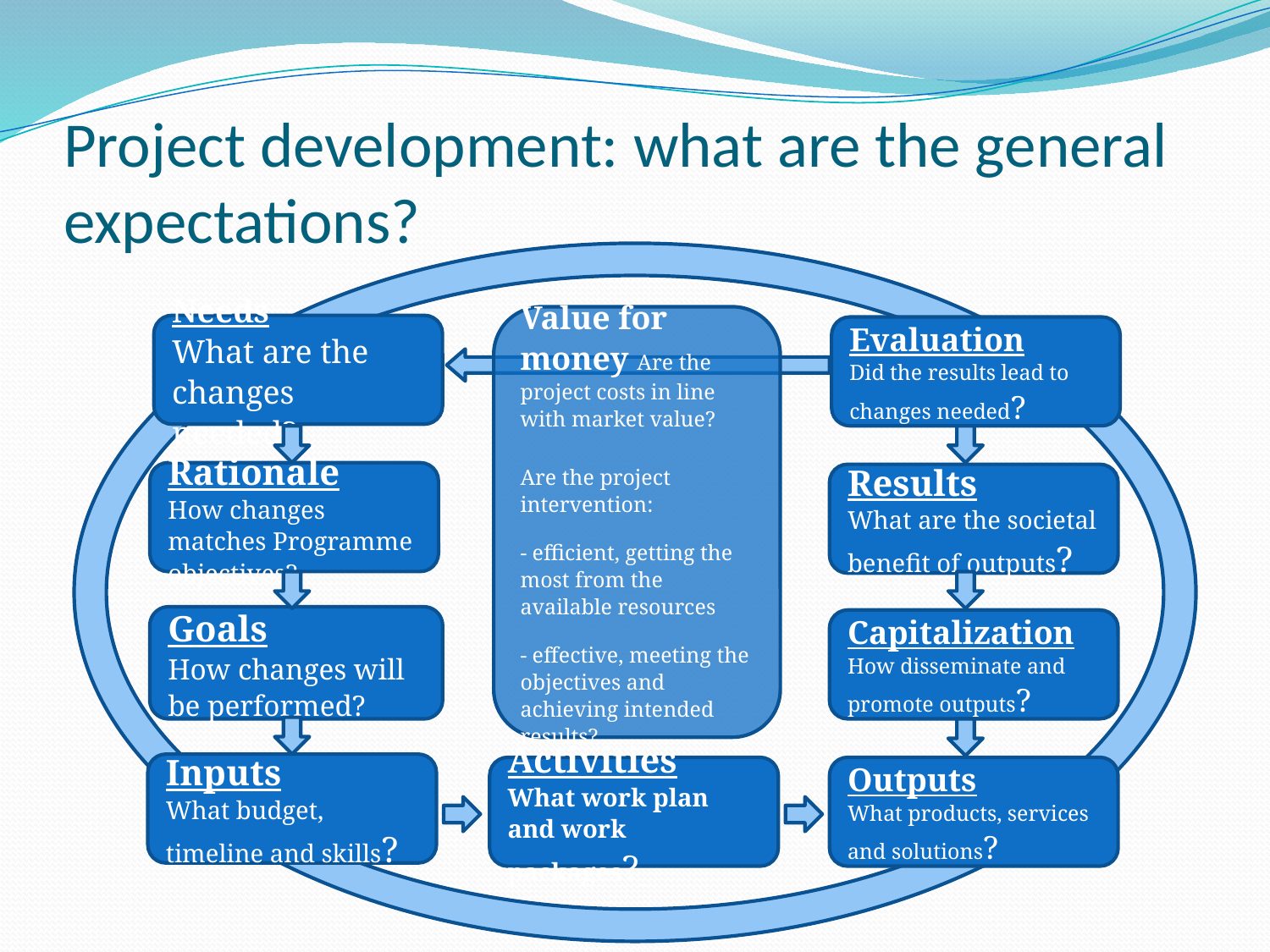

# Project development: what are the general expectations?

Needs
What are the changes needed?
Value for money Are the project costs in line with market value?
Are the project intervention:
- efficient, getting the most from the available resources
- effective, meeting the objectives and achieving intended results?
Evaluation
Did the results lead to changes needed?

Rationale
How changes matches Programme objectives?
Results
What are the societal benefit of outputs?

Goals
How changes will be performed?
Capitalization
How disseminate and promote outputs?

Inputs
What budget, timeline and skills?
Activities
What work plan and work packages?
Outputs
What products, services and solutions?